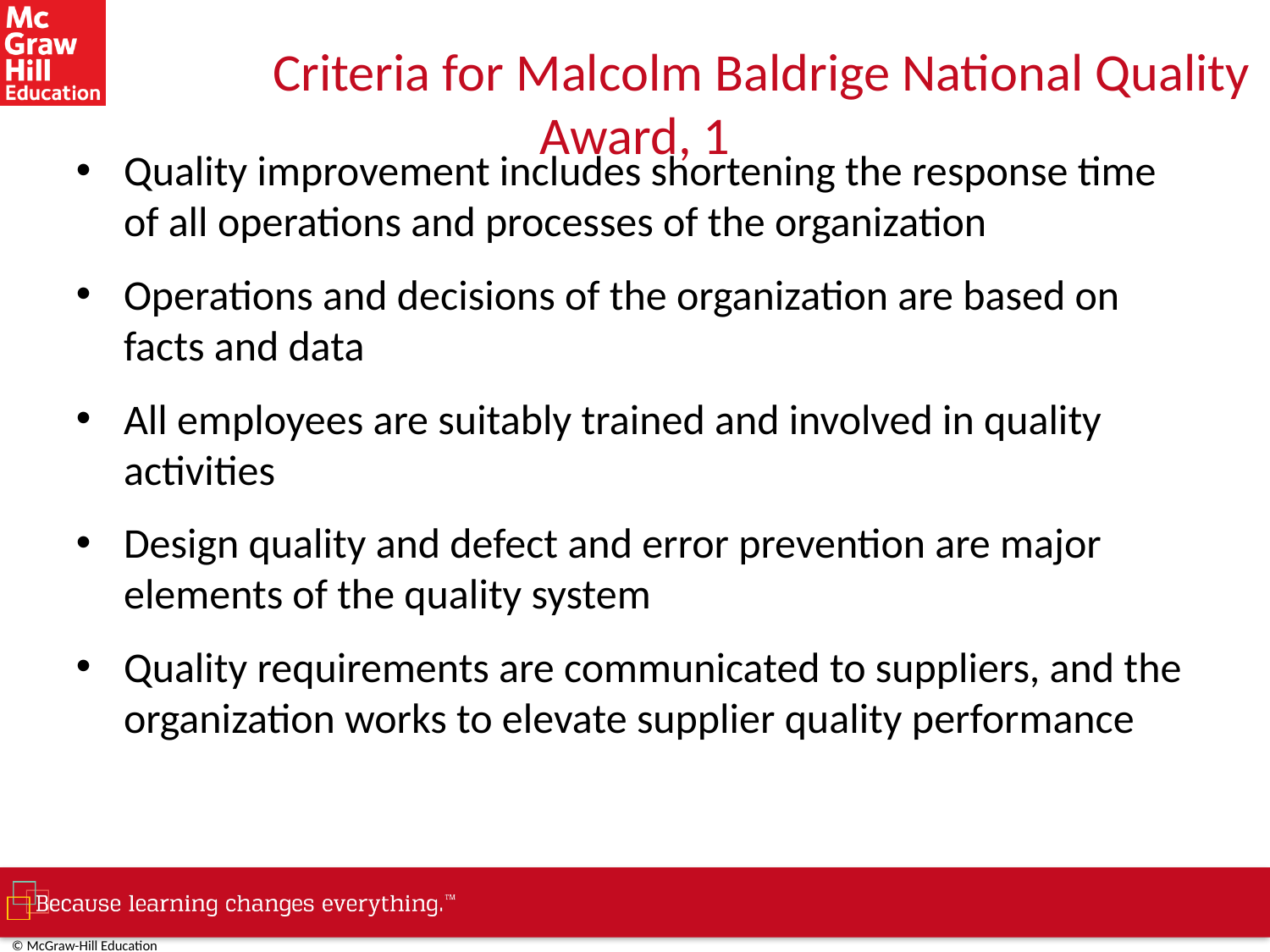

# Criteria for Malcolm Baldrige National Quality Award, 1
Quality improvement includes shortening the response time of all operations and processes of the organization
Operations and decisions of the organization are based on facts and data
All employees are suitably trained and involved in quality activities
Design quality and defect and error prevention are major elements of the quality system
Quality requirements are communicated to suppliers, and the organization works to elevate supplier quality performance